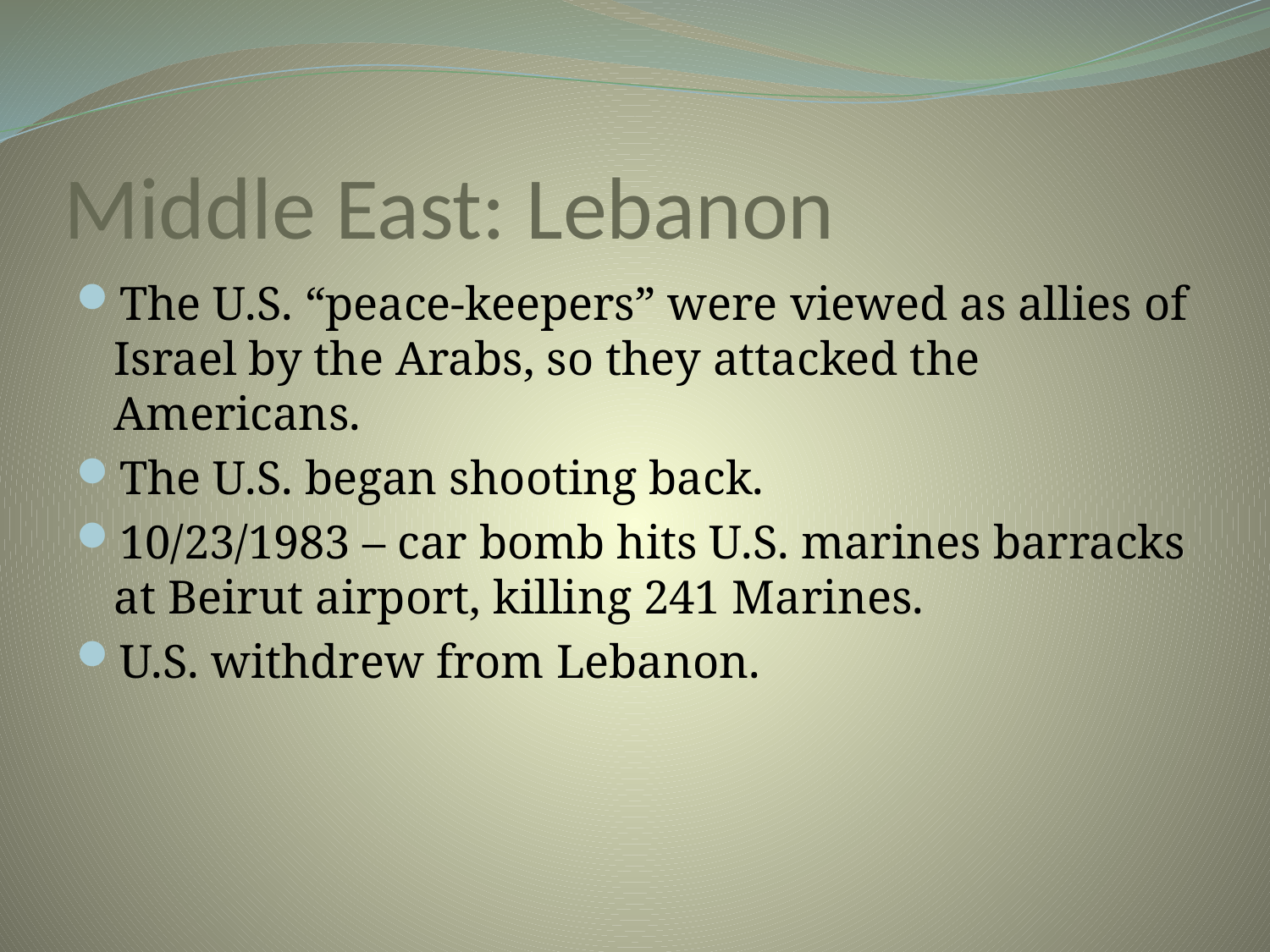

# Middle East: Lebanon
The U.S. “peace-keepers” were viewed as allies of Israel by the Arabs, so they attacked the Americans.
The U.S. began shooting back.
10/23/1983 – car bomb hits U.S. marines barracks at Beirut airport, killing 241 Marines.
U.S. withdrew from Lebanon.